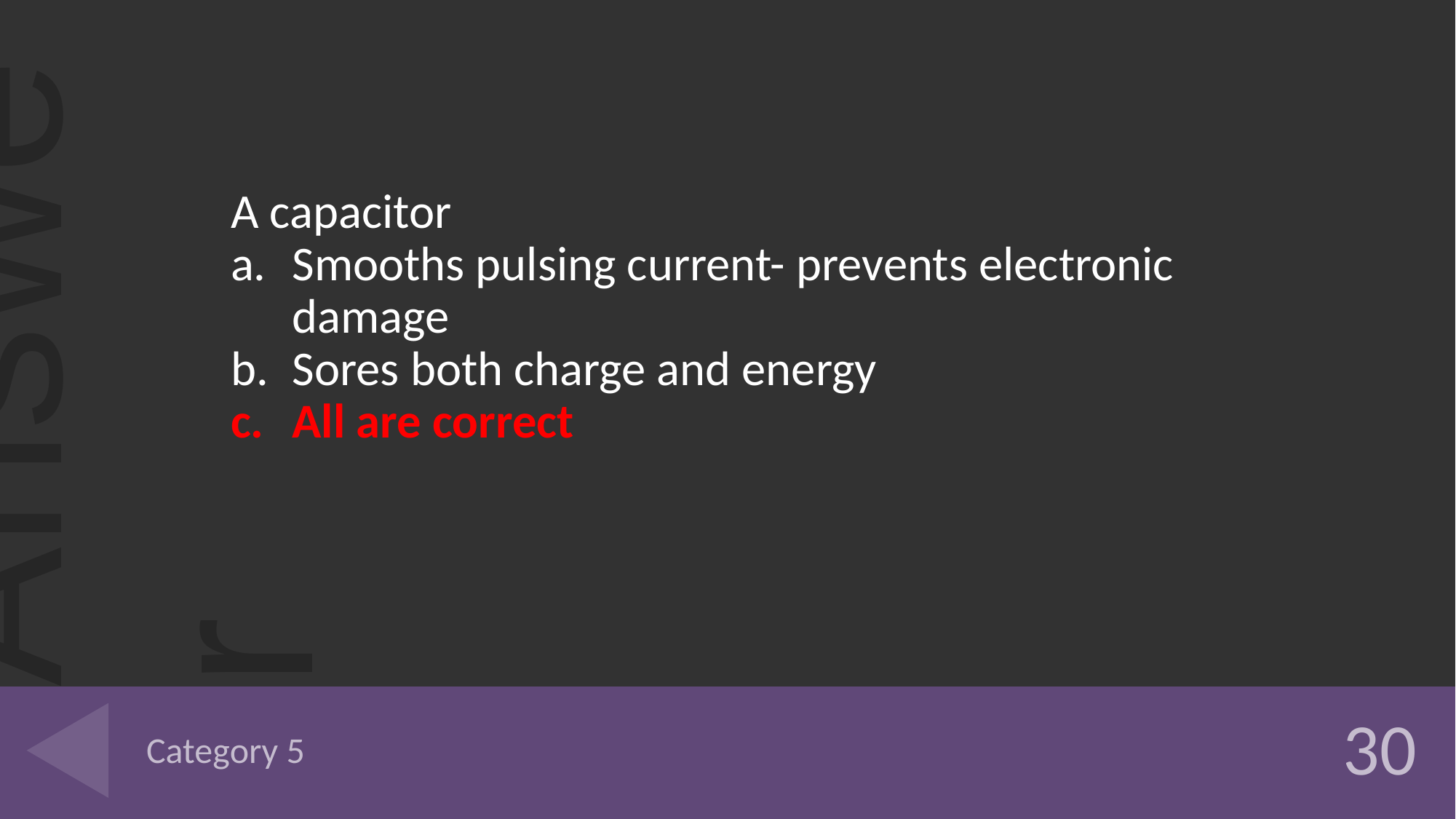

A capacitor
Smooths pulsing current- prevents electronic damage
Sores both charge and energy
All are correct

# Category 5
30